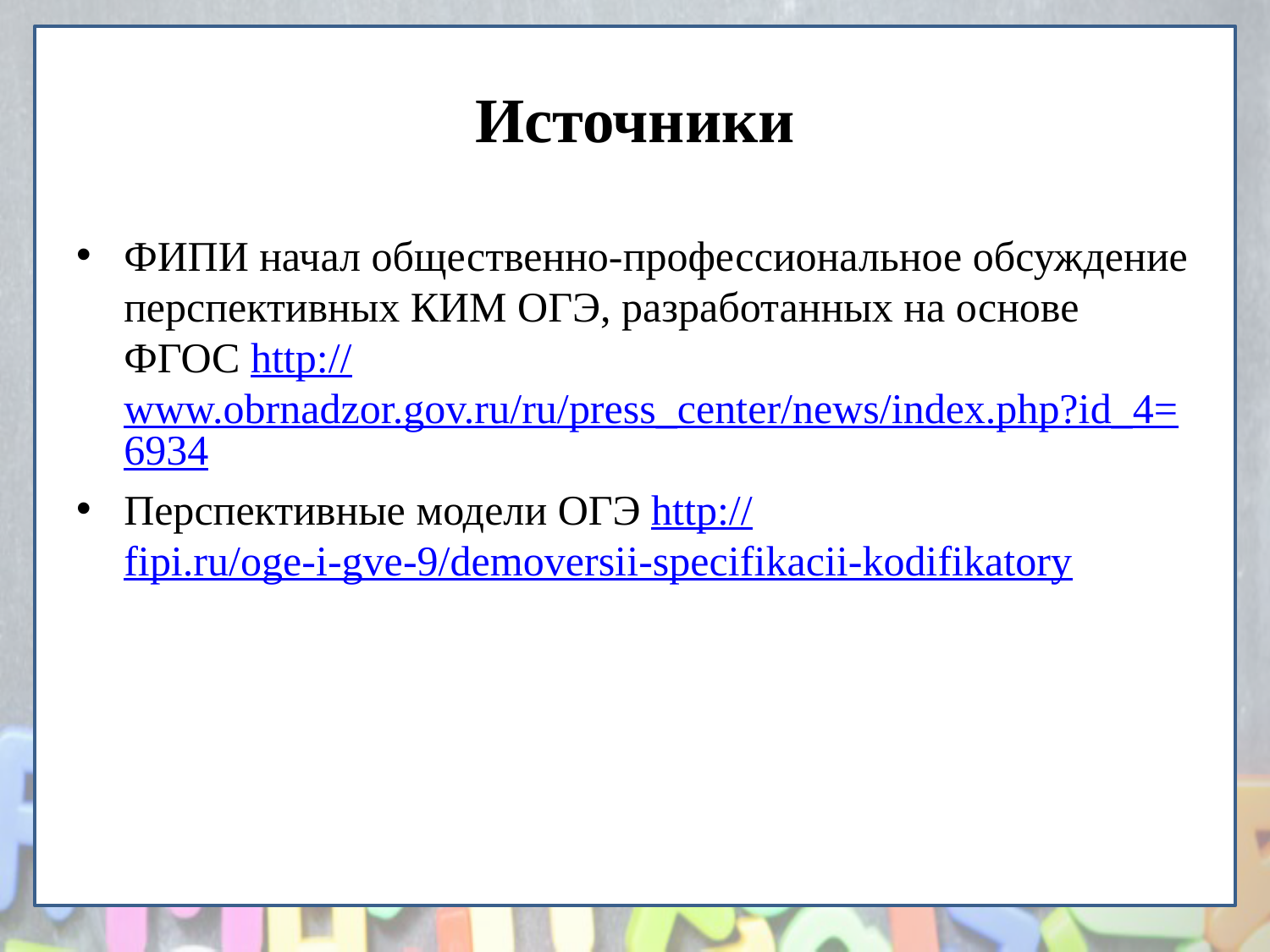

# Источники
ФИПИ начал общественно-профессиональное обсуждение перспективных КИМ ОГЭ, разработанных на основе ФГОС http://www.obrnadzor.gov.ru/ru/press_center/news/index.php?id_4=6934
Перспективные модели ОГЭ http://fipi.ru/oge-i-gve-9/demoversii-specifikacii-kodifikatory